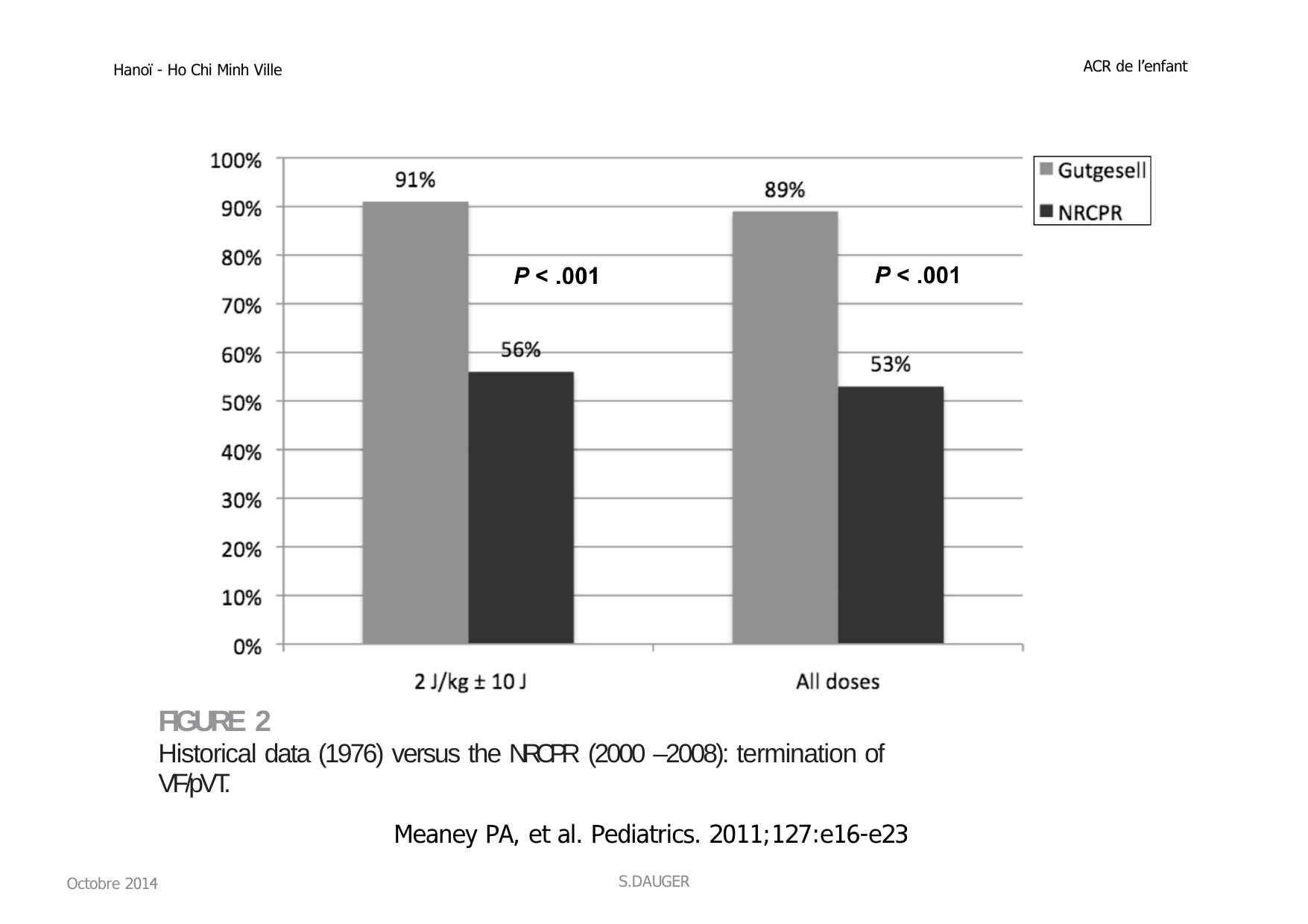

ACR de l’enfant
Hanoï - Ho Chi Minh Ville

FIGURE 2
Historical data (1976) versus the NRCPR (2000 –2008): termination of VF/pVT.
Meaney PA, et al. Pediatrics. 2011;127:e16-e23
Octobre 2014
S.DAUGER